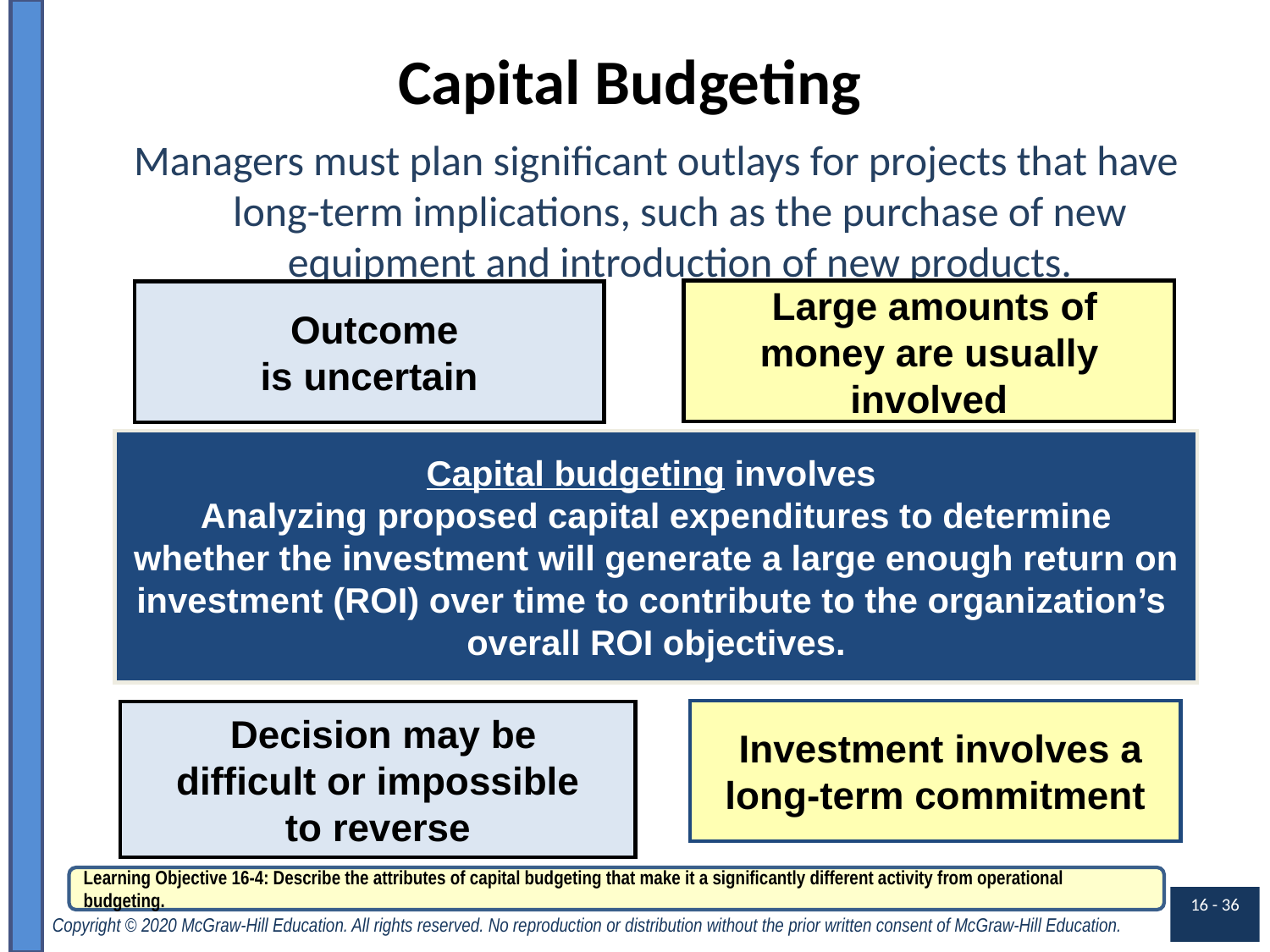

# Capital Budgeting
Managers must plan significant outlays for projects that have long-term implications, such as the purchase of new equipment and introduction of new products.
 Large amounts of
money are usually
involved
 Outcome
is uncertain
Capital budgeting involves
Analyzing proposed capital expenditures to determine
whether the investment will generate a large enough return on
investment (ROI) over time to contribute to the organization’s
overall ROI objectives.
 Investment involves a
long-term commitment
 Decision may be
difficult or impossible
to reverse
Learning Objective 16-4: Describe the attributes of capital budgeting that make it a significantly different activity from operational budgeting.